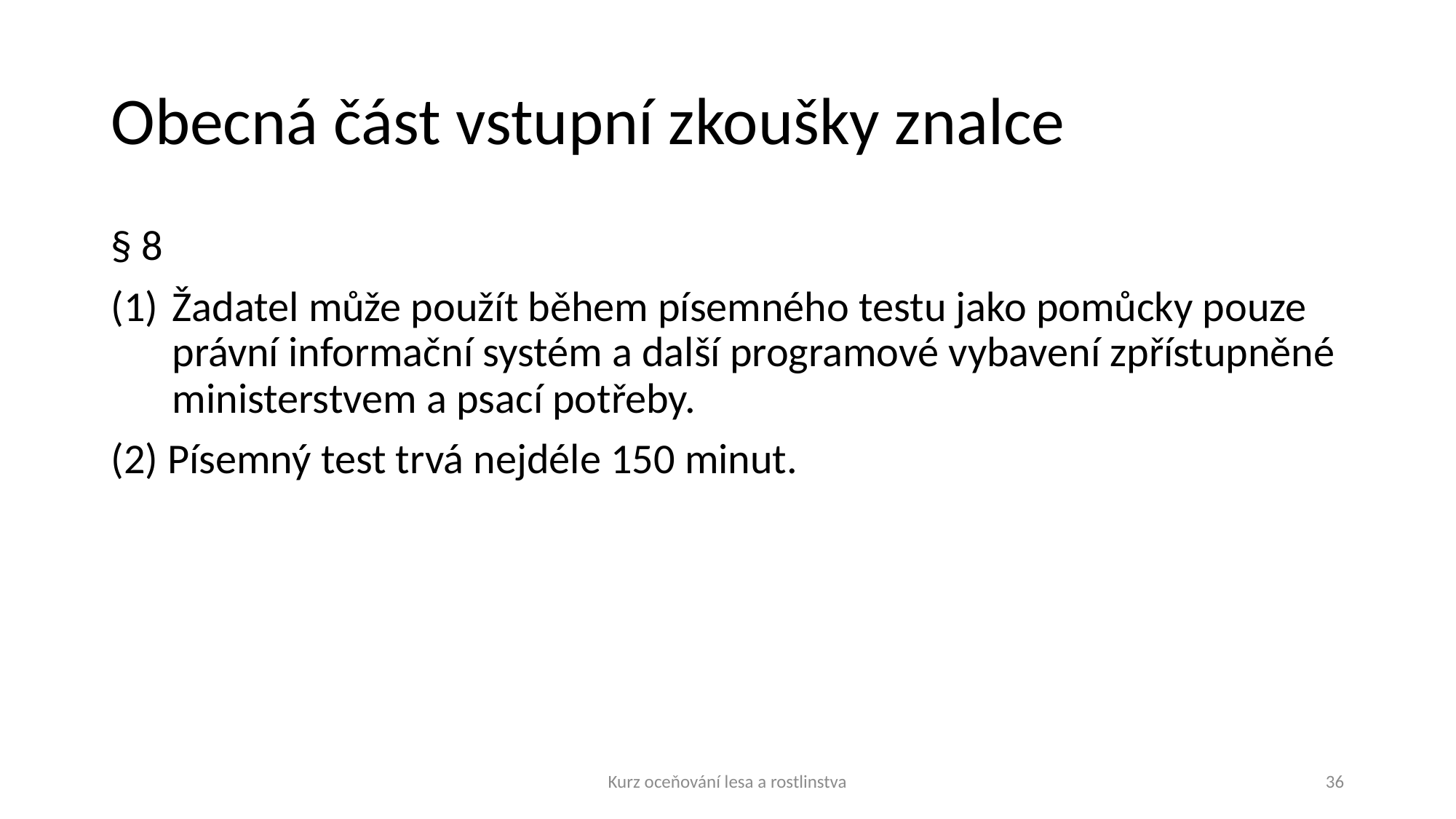

# Obecná část vstupní zkoušky znalce
§ 8
Žadatel může použít během písemného testu jako pomůcky pouze právní informační systém a další programové vybavení zpřístupněné ministerstvem a psací potřeby.
(2) Písemný test trvá nejdéle 150 minut.
Kurz oceňování lesa a rostlinstva
36